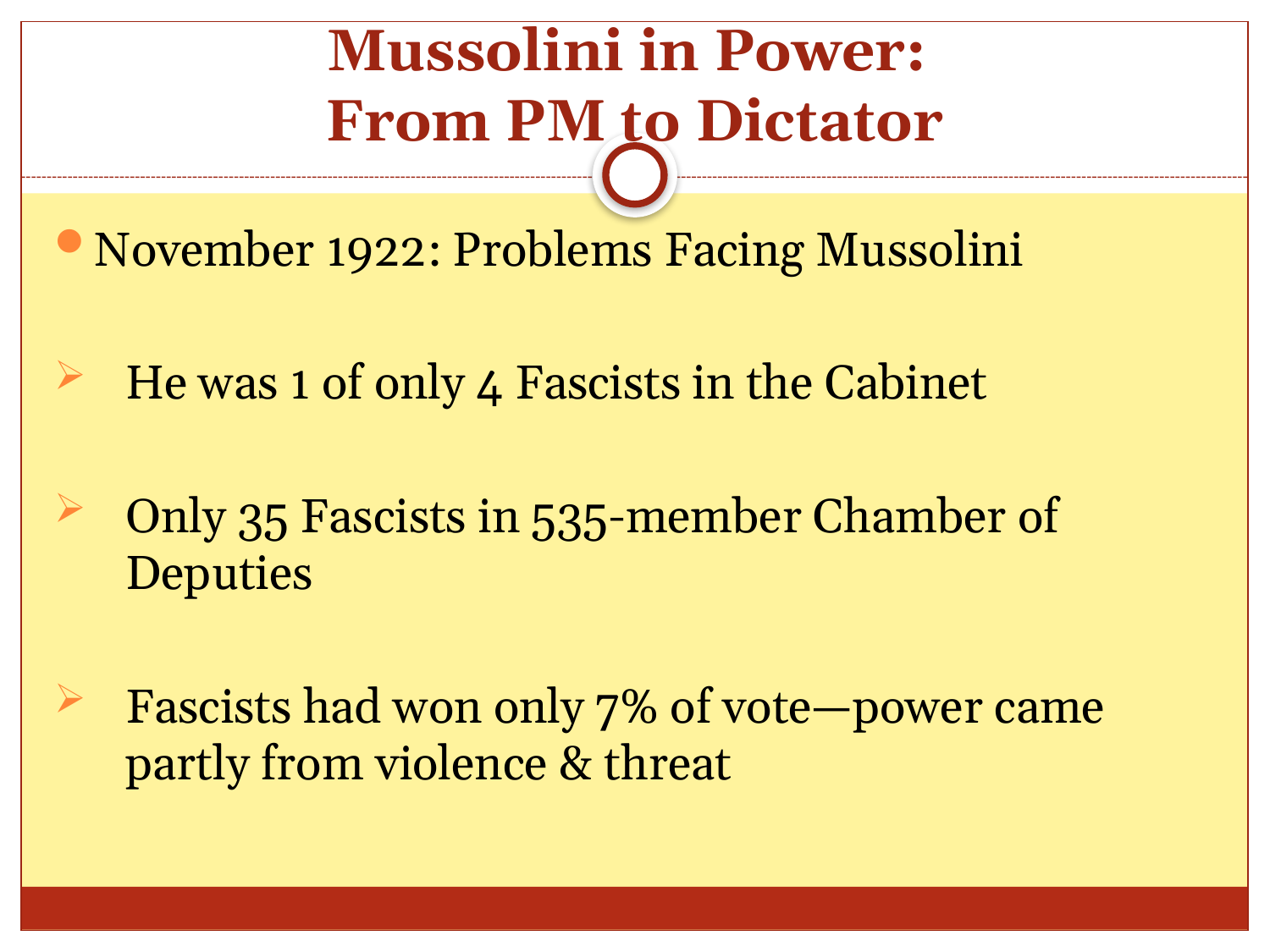

# Mussolini in Power: From PM to Dictator
November 1922: Problems Facing Mussolini

He was 1 of only 4 Fascists in the Cabinet

Only 35 Fascists in 535-member Chamber of Deputies

Fascists had won only 7% of vote—power came partly from violence & threat